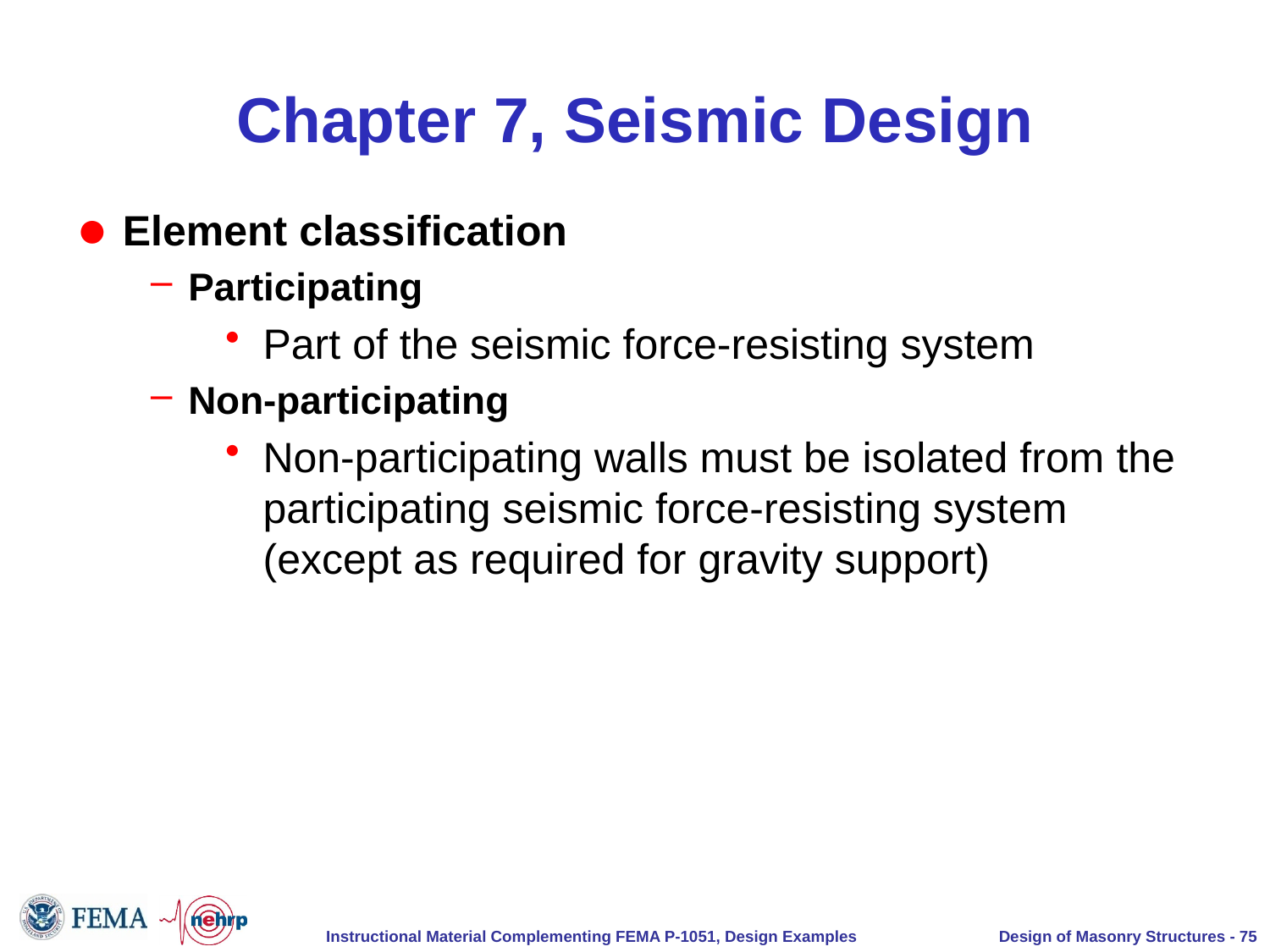

# Chapter 7, Seismic Design
Element classification
Participating
Part of the seismic force-resisting system
Non-participating
Non-participating walls must be isolated from the participating seismic force-resisting system (except as required for gravity support)

Design of Masonry Structures - 75
Instructional Material Complementing FEMA P-1051, Design Examples